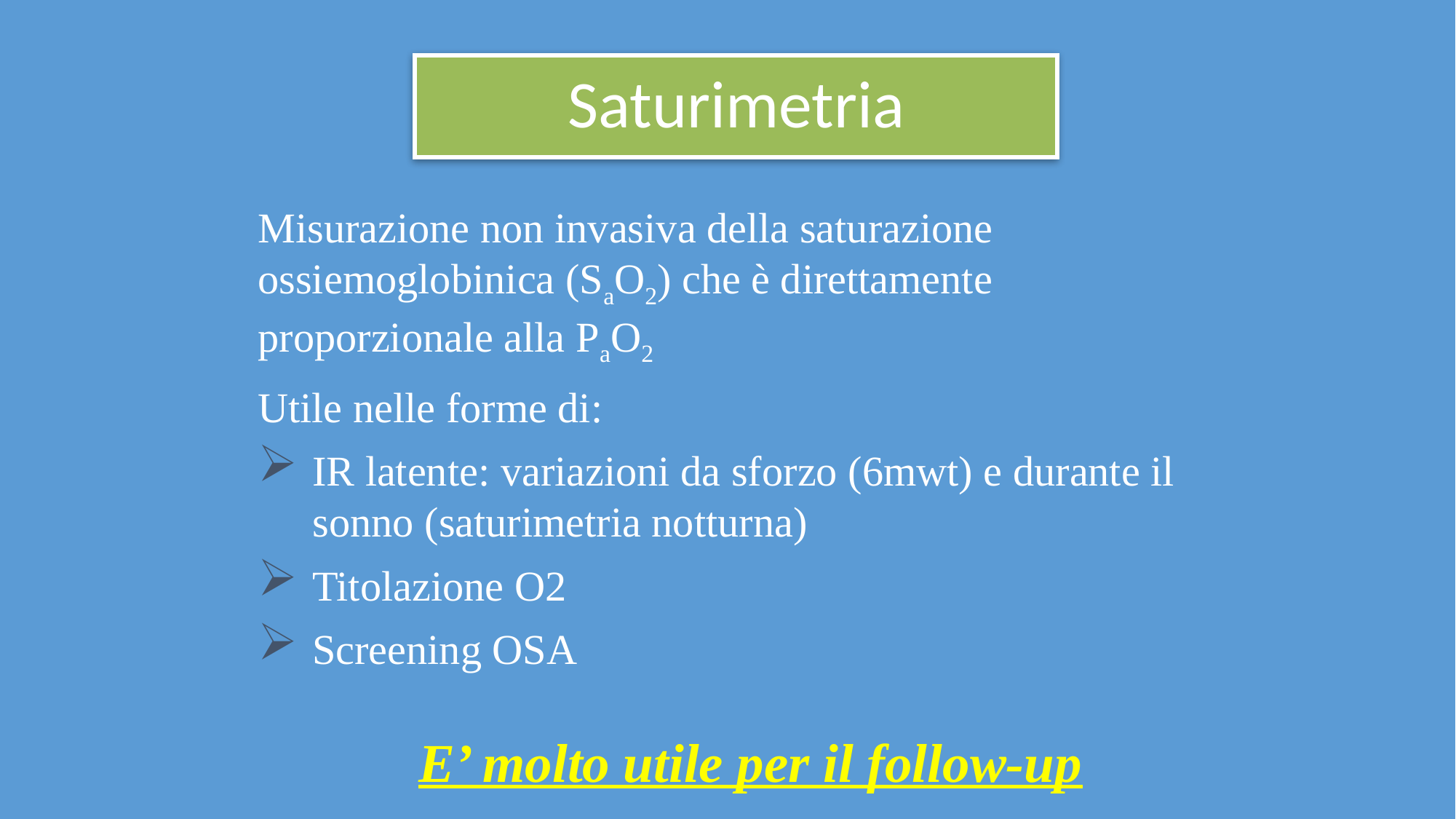

Saturimetria
Misurazione non invasiva della saturazione ossiemoglobinica (SaO2) che è direttamente proporzionale alla PaO2
Utile nelle forme di:
IR latente: variazioni da sforzo (6mwt) e durante il sonno (saturimetria notturna)
Titolazione O2
Screening OSA
E’ molto utile per il follow-up